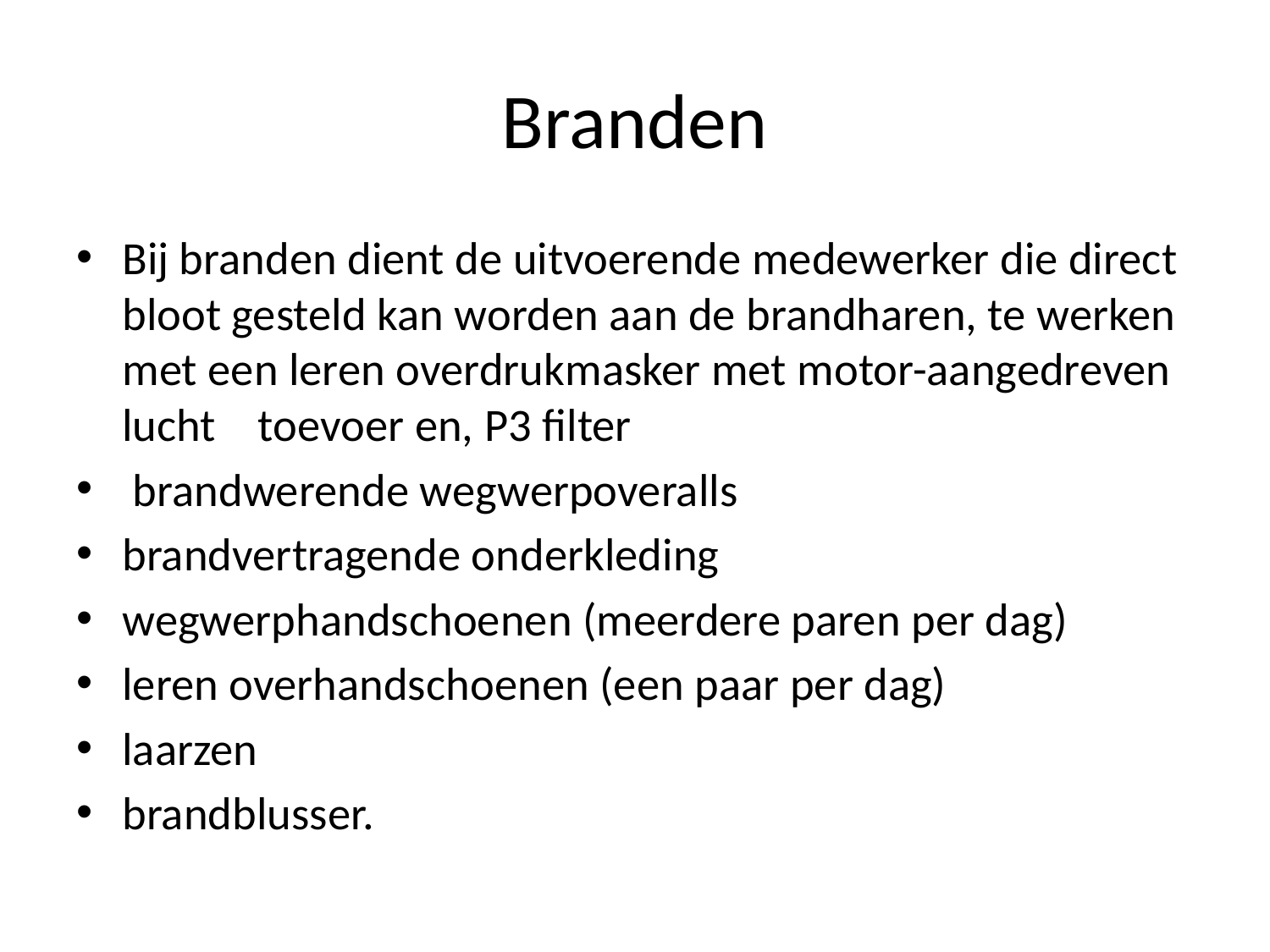

# Branden
Bij branden dient de uitvoerende medewerker die direct bloot gesteld kan worden aan de brandharen, te werken met een leren overdrukmasker met motor-aangedreven lucht    toevoer en, P3 filter
 brandwerende wegwerpoveralls
brandvertragende onderkleding
wegwerphandschoenen (meerdere paren per dag)
leren overhandschoenen (een paar per dag)
laarzen
brandblusser.